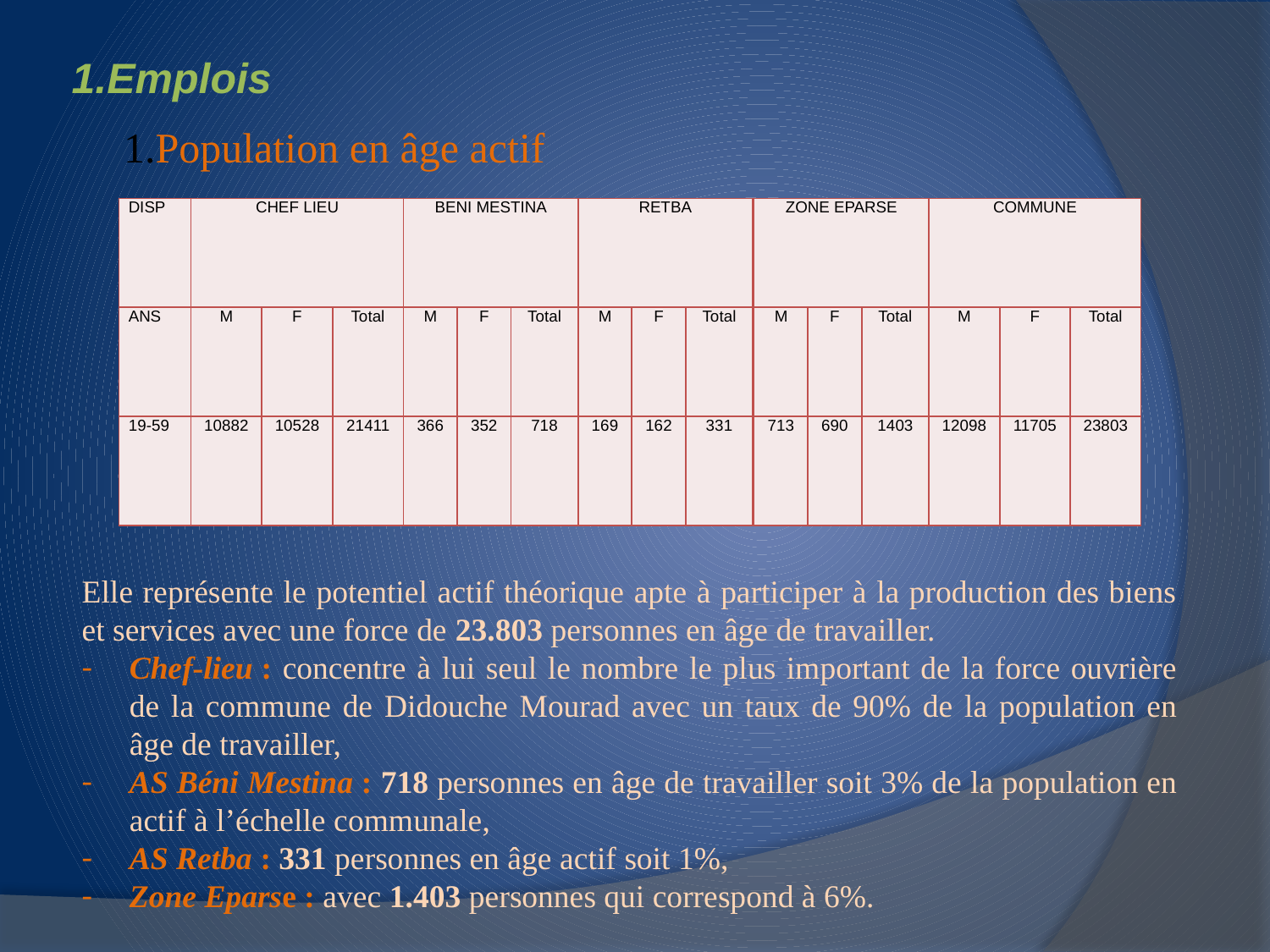

Emplois
Population en âge actif
| DISP | CHEF LIEU |  |  | BENI MESTINA |  |  | RETBA |  |  |
| --- | --- | --- | --- | --- | --- | --- | --- | --- | --- |
| ANS | M | F | Total | M | F | Total | M | F | Total |
| 19-59 | 10882 | 10528 | 21411 | 366 | 352 | 718 | 169 | 162 | 331 |
| ZONE EPARSE |  |  | COMMUNE |  |  |
| --- | --- | --- | --- | --- | --- |
| M | F | Total | M | F | Total |
| 713 | 690 | 1403 | 12098 | 11705 | 23803 |
Elle représente le potentiel actif théorique apte à participer à la production des biens et services avec une force de 23.803 personnes en âge de travailler.
Chef-lieu : concentre à lui seul le nombre le plus important de la force ouvrière de la commune de Didouche Mourad avec un taux de 90% de la population en âge de travailler,
AS Béni Mestina : 718 personnes en âge de travailler soit 3% de la population en actif à l’échelle communale,
AS Retba : 331 personnes en âge actif soit 1%,
Zone Eparse : avec 1.403 personnes qui correspond à 6%.